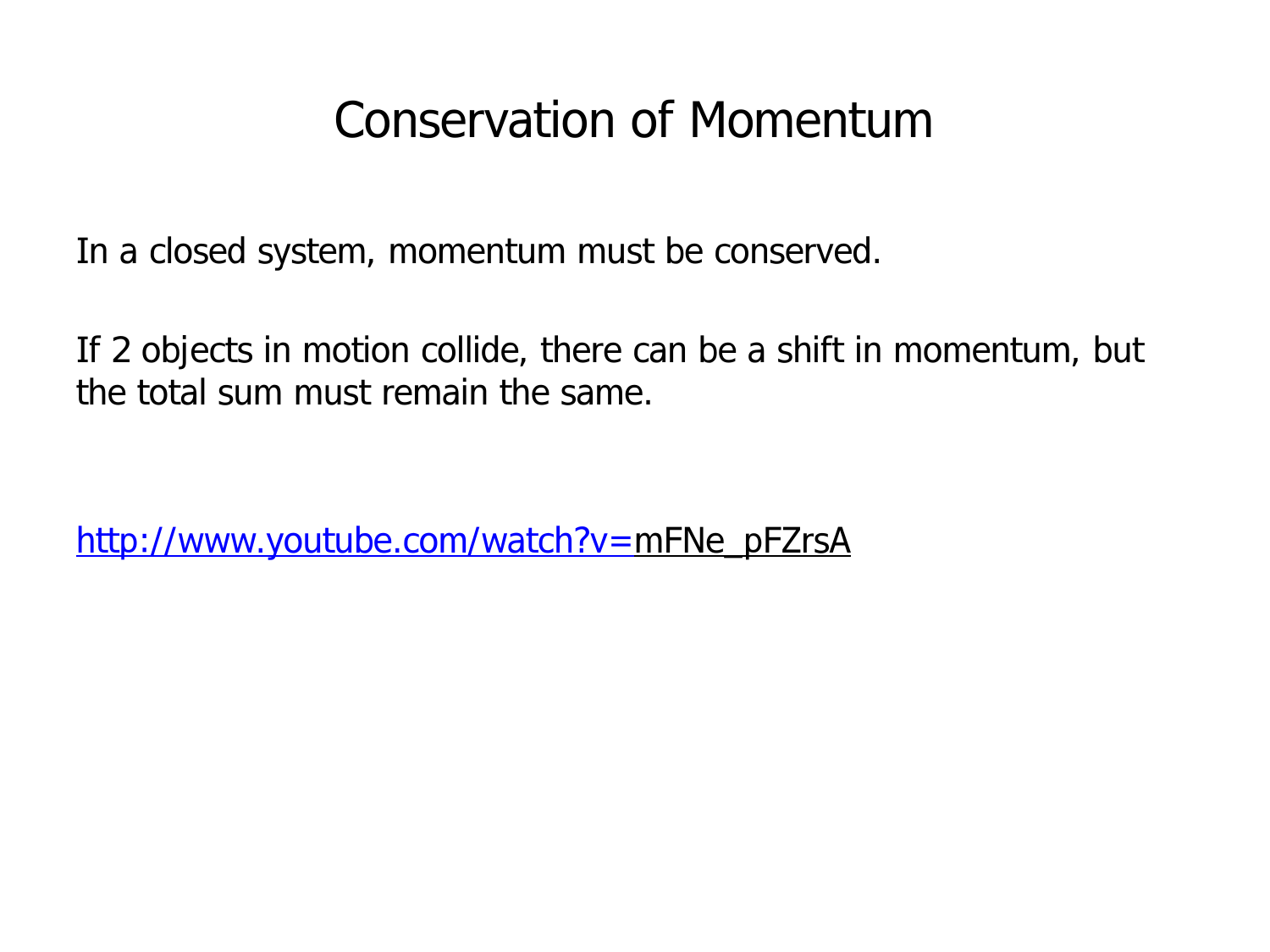

# Conservation of Momentum
In a closed system, momentum must be conserved.

If 2 objects in motion collide, there can be a shift in momentum, but the total sum must remain the same.

http://www.youtube.com/watch?v=mFNe_pFZrsA